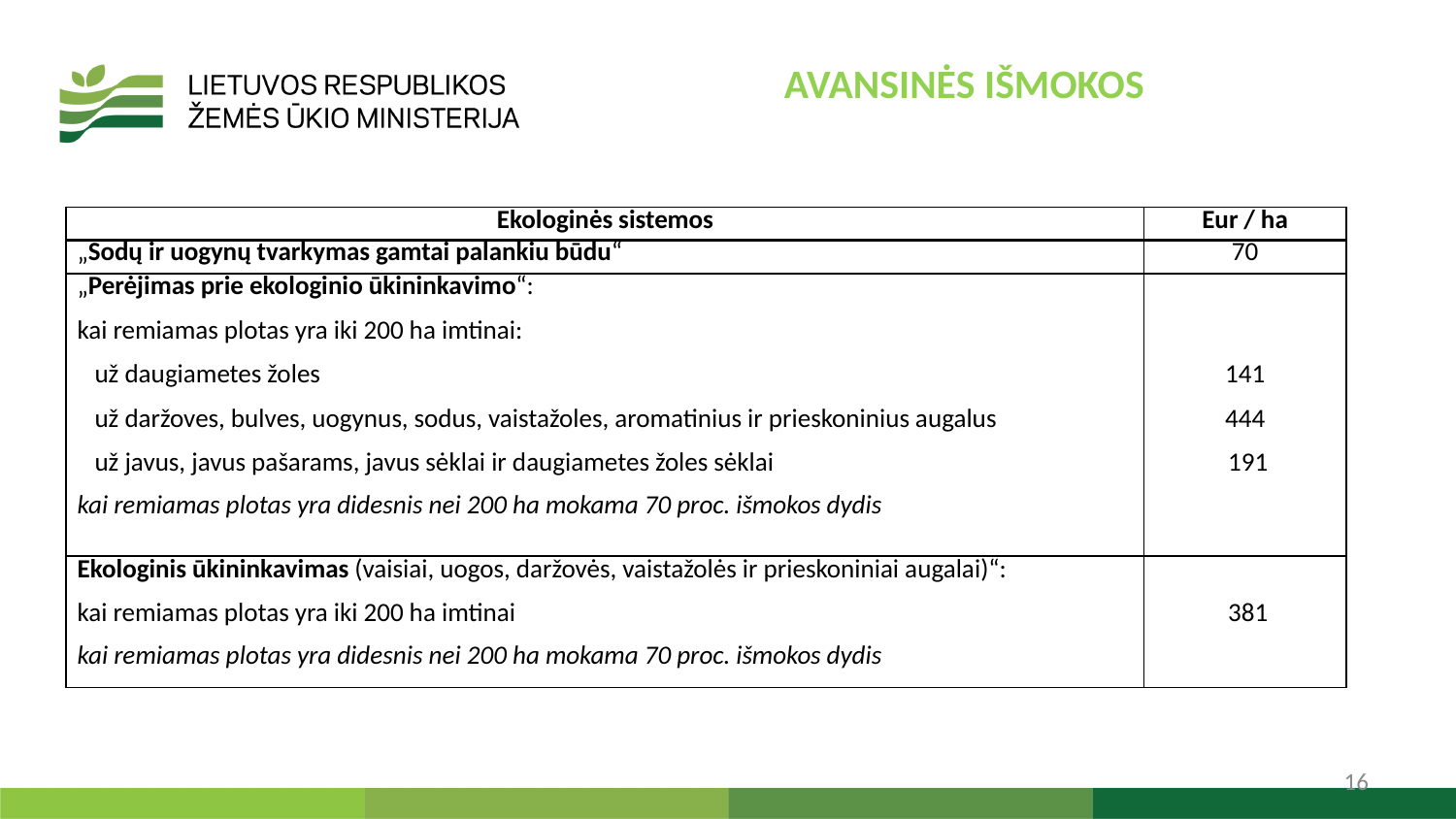

AVANSINĖS IŠMOKOS
| Ekologinės sistemos | Eur / ha |
| --- | --- |
| „Sodų ir uogynų tvarkymas gamtai palankiu būdu“ | 70 |
| --- | --- |
| „Perėjimas prie ekologinio ūkininkavimo“: kai remiamas plotas yra iki 200 ha imtinai: už daugiametes žoles už daržoves, bulves, uogynus, sodus, vaistažoles, aromatinius ir prieskoninius augalus už javus, javus pašarams, javus sėklai ir daugiametes žoles sėklai kai remiamas plotas yra didesnis nei 200 ha mokama 70 proc. išmokos dydis | 141 444  191 |
| Ekologinis ūkininkavimas (vaisiai, uogos, daržovės, vaistažolės ir prieskoniniai augalai)“: kai remiamas plotas yra iki 200 ha imtinai kai remiamas plotas yra didesnis nei 200 ha mokama 70 proc. išmokos dydis | 381 |
16